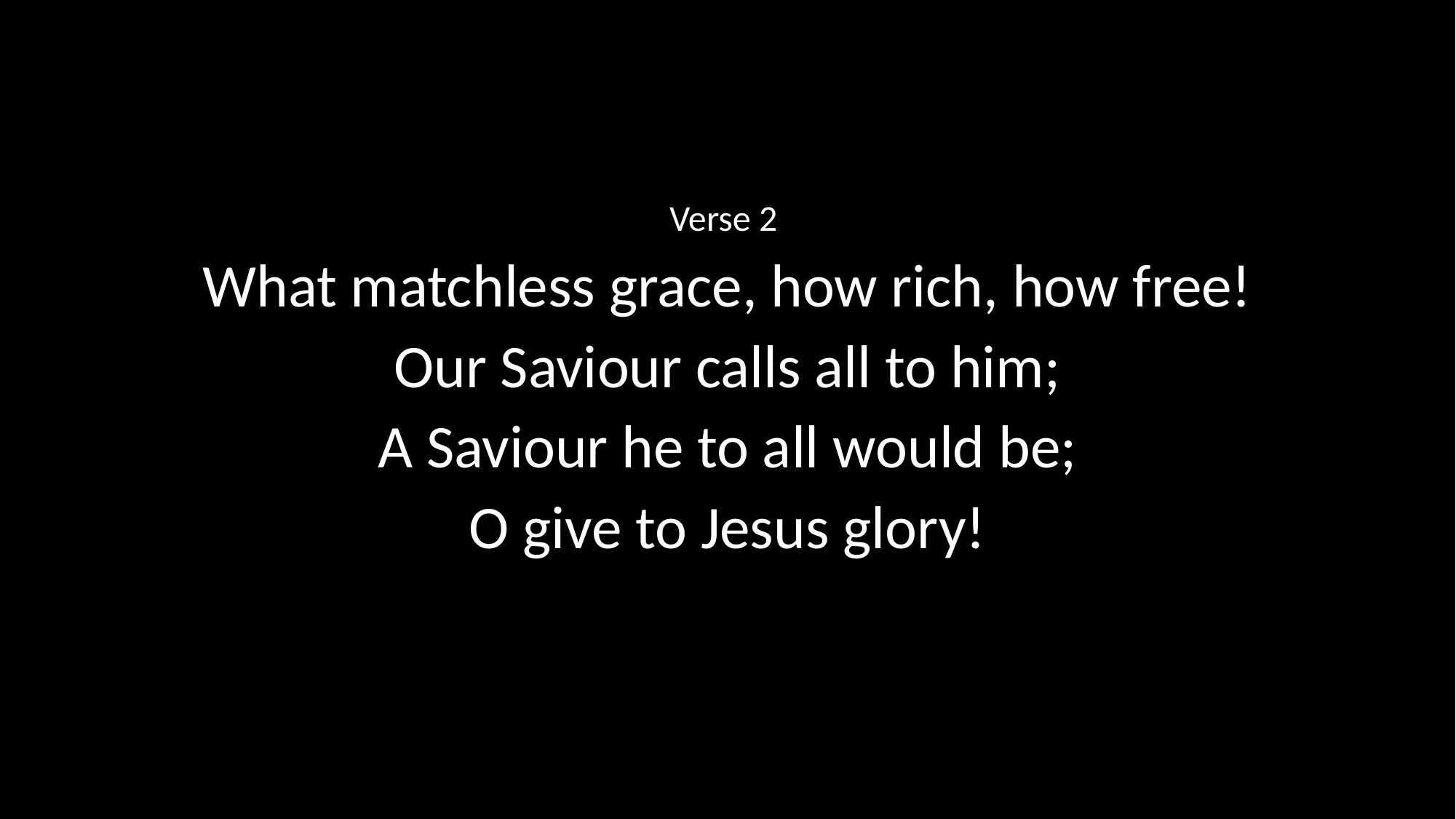

Verse 2
What matchless grace, how rich, how free!
Our Saviour calls all to him;
A Saviour he to all would be;
O give to Jesus glory!